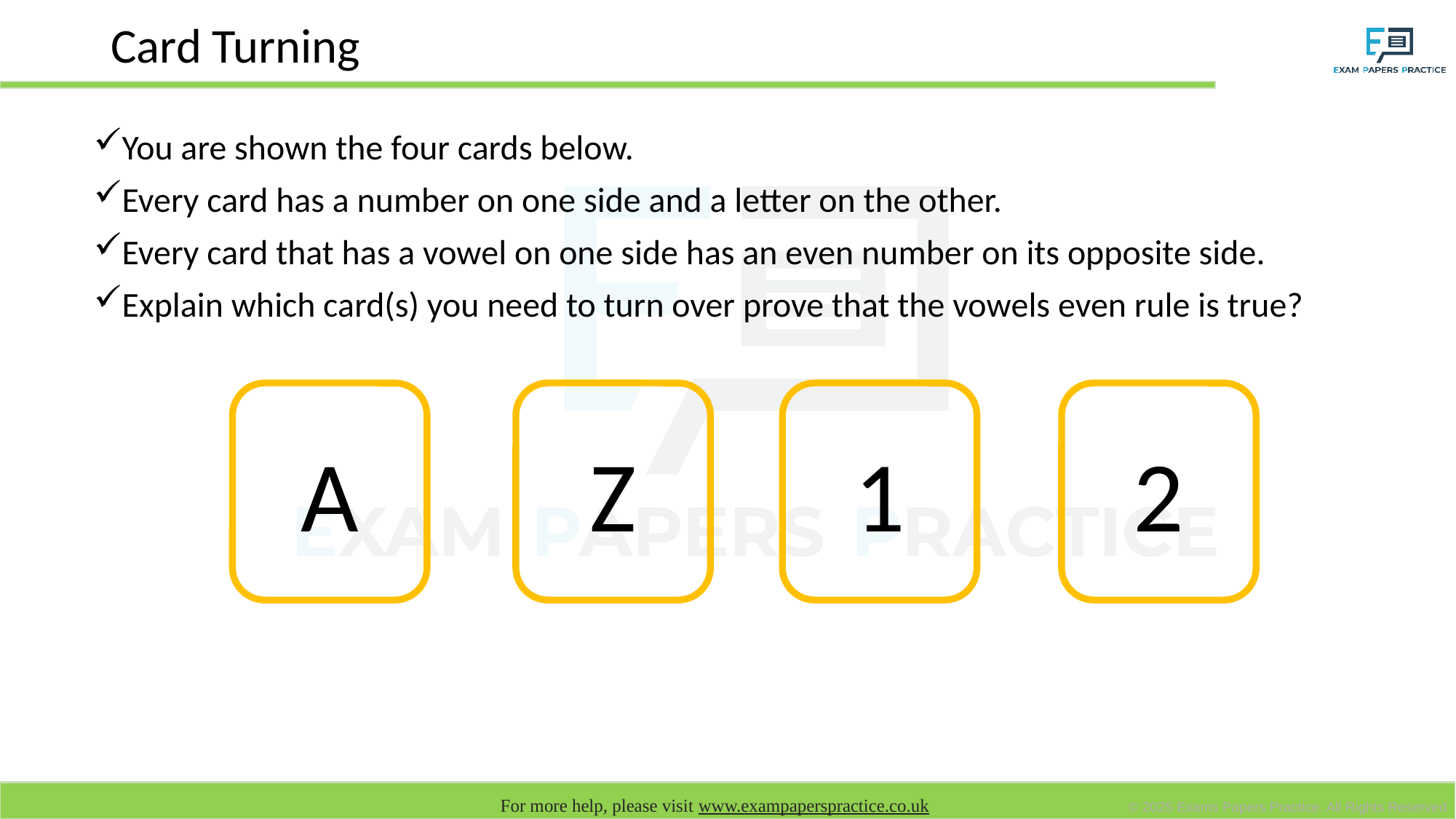

# Card Turning
You are shown the four cards below.
Every card has a number on one side and a letter on the other.
Every card that has a vowel on one side has an even number on its opposite side.
Explain which card(s) you need to turn over prove that the vowels even rule is true?

A
Z
1
2